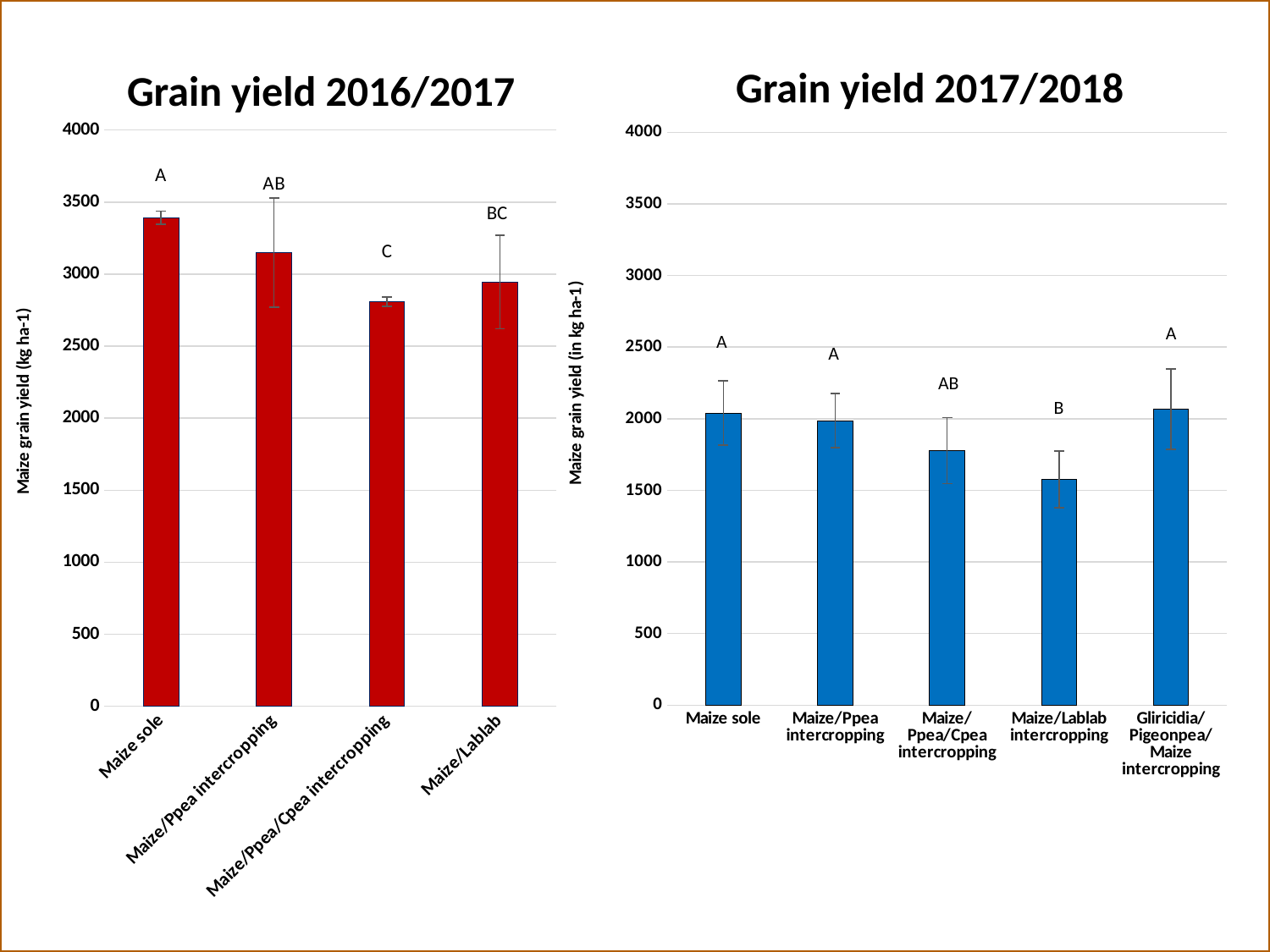

Grain yield 2017/2018
Grain yield 2016/2017

### Chart

| Category | Grain |
|---|---|
| Maize sole | 2040.1662230897477 |
| Maize/Ppea intercropping | 1986.719399090171 |
| Maize/Ppea/Cpea intercropping | 1777.0407776269112 |
| Maize/Lablab intercropping | 1576.442275224771 |
| Gliricidia/Pigeonpea/Maize intercropping | 2067.8810736126834 |

### Chart

| Category |  |
|---|---|
| Maize sole | 3391.3 |
| Maize/Ppea intercropping | 3149.4 |
| Maize/Ppea/Cpea intercropping | 2808.6 |
| Maize/Lablab | 2946.3 |